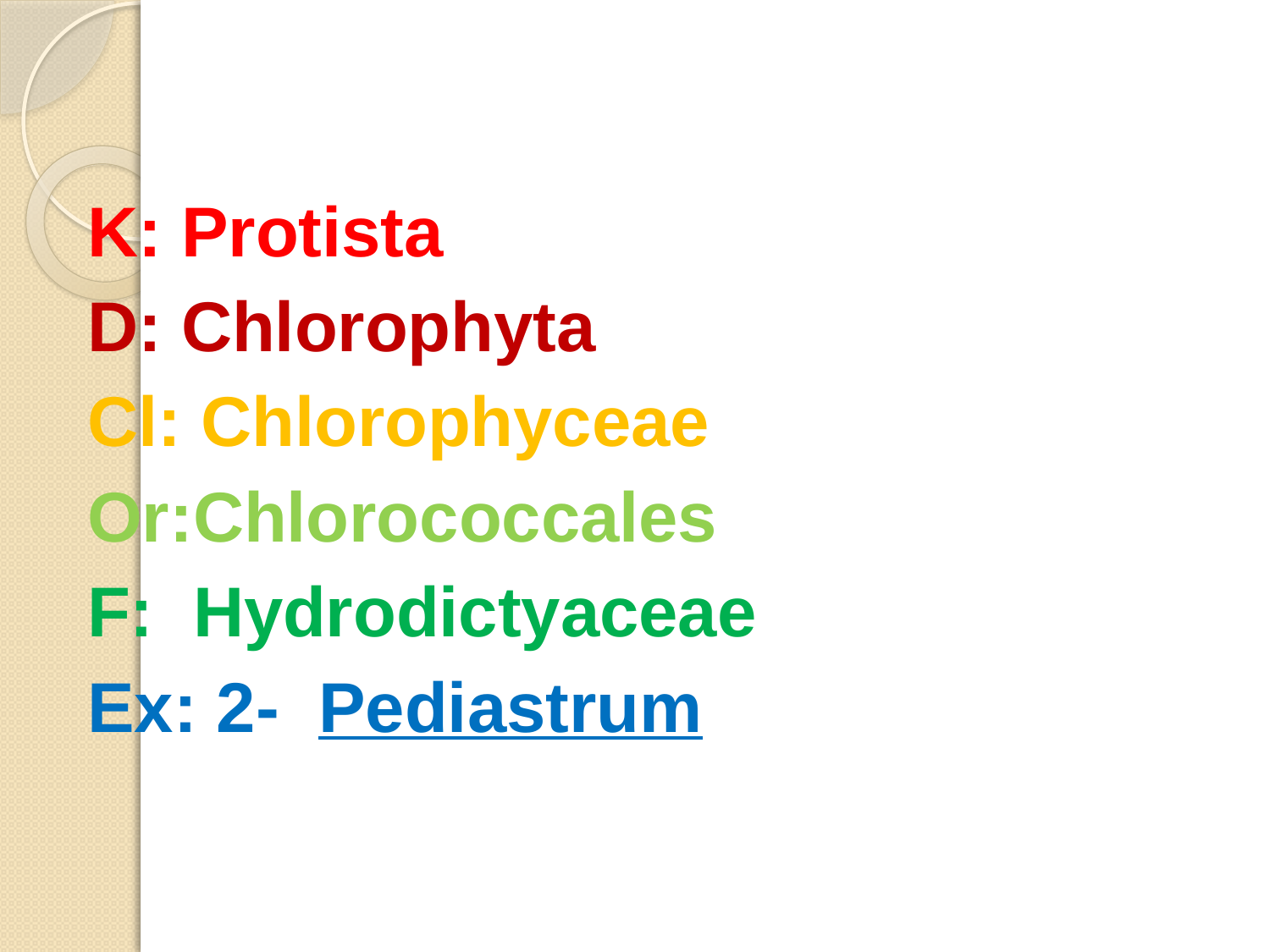

K: Protista
D: Chlorophyta
Cl: Chlorophyceae
Or:Chlorococcales
F:  Hydrodictyaceae
Ex: 2-  Pediastrum